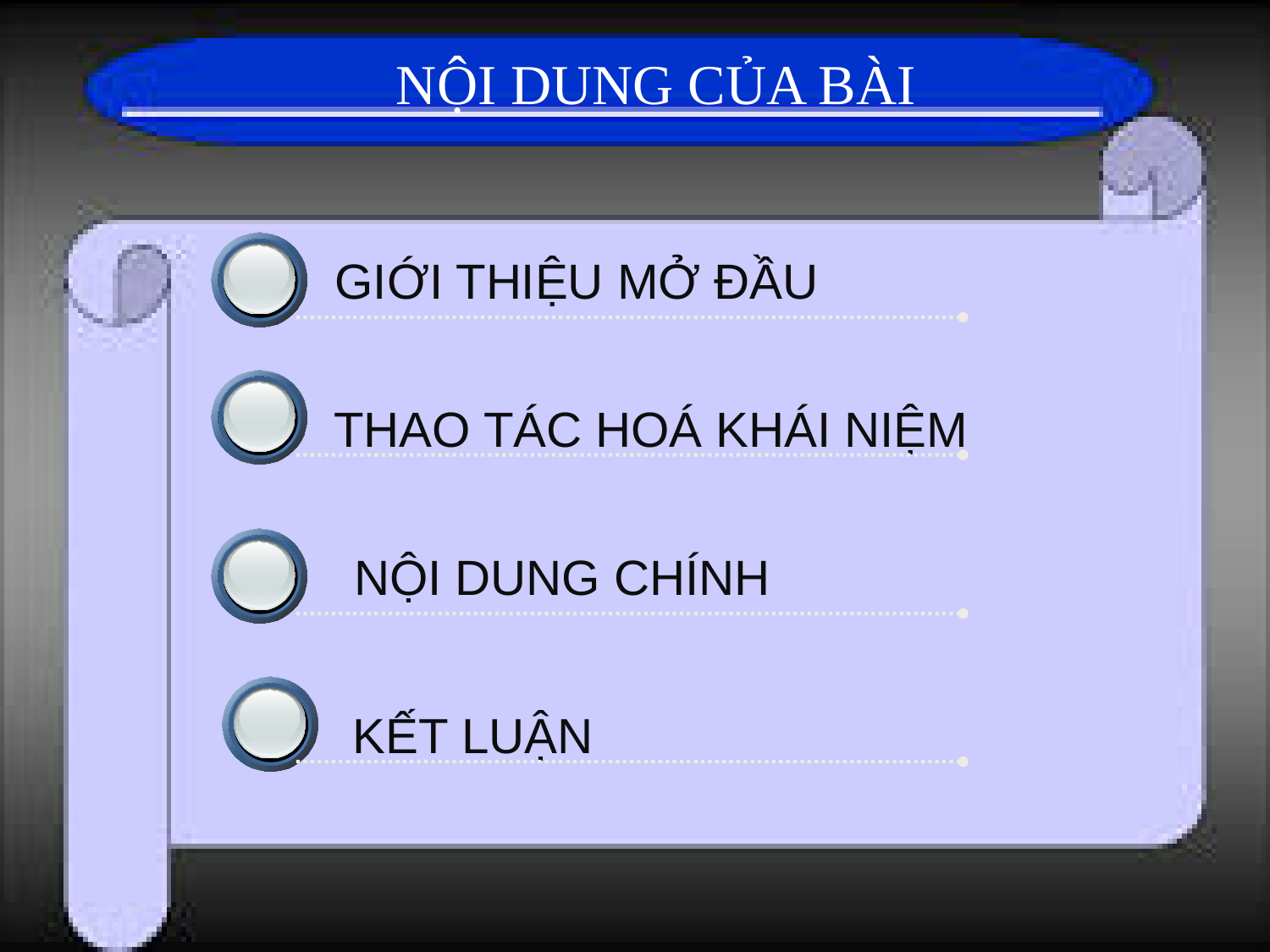

NỘI DUNG CỦA BÀI

GIỚI THIỆU MỞ ĐẦU

THAO TÁC HOÁ KHÁI NIỆM

NỘI DUNG CHÍNH

KẾT LUẬN